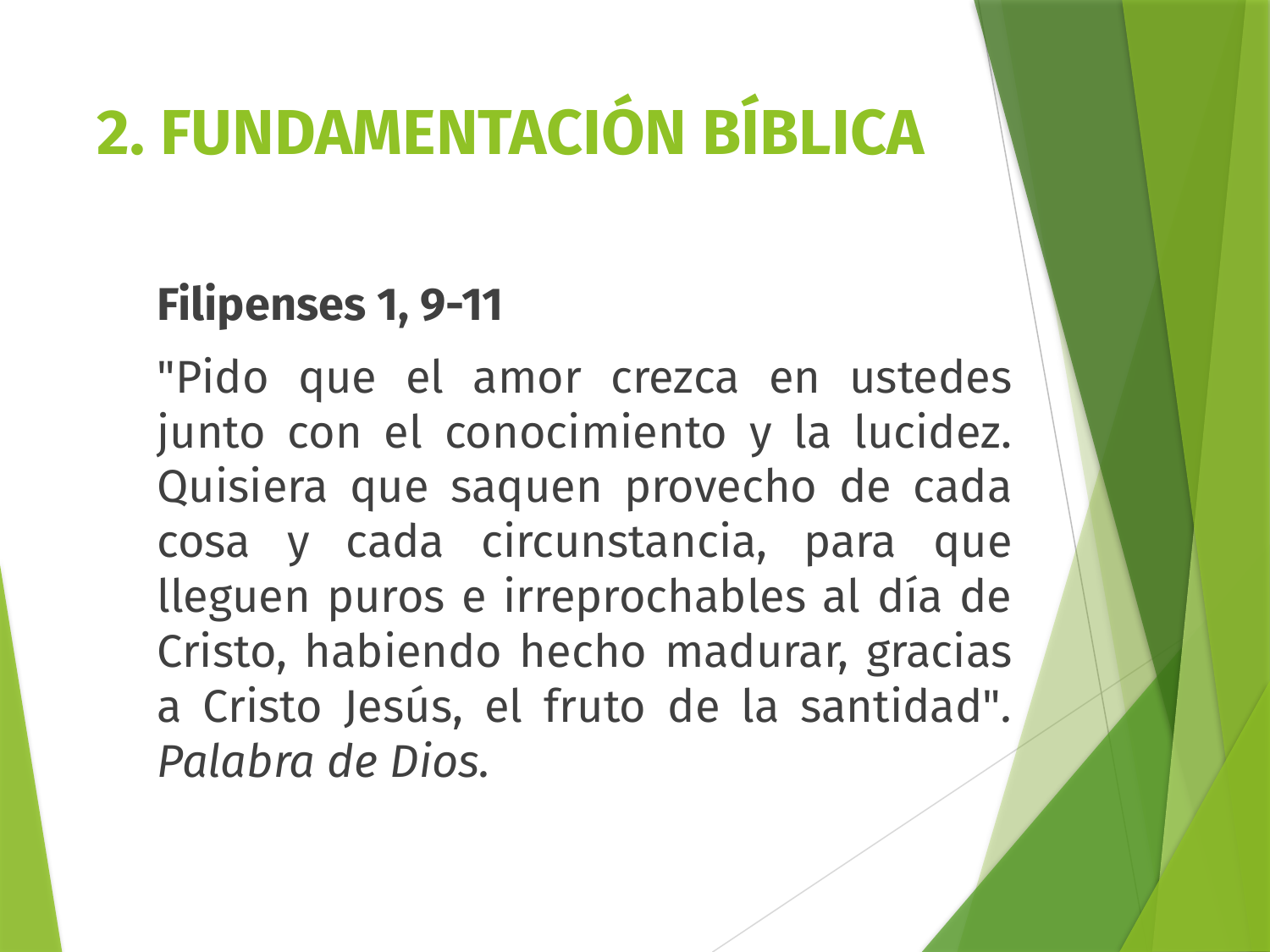

# 2. FUNDAMENTACIÓN BÍBLICA
Filipenses 1, 9-11
"Pido que el amor crezca en ustedes junto con el conocimiento y la lucidez. Quisiera que saquen provecho de cada cosa y cada circunstancia, para que lleguen puros e irreprochables al día de Cristo, habiendo hecho madurar, gracias a Cristo Jesús, el fruto de la santidad". Palabra de Dios.